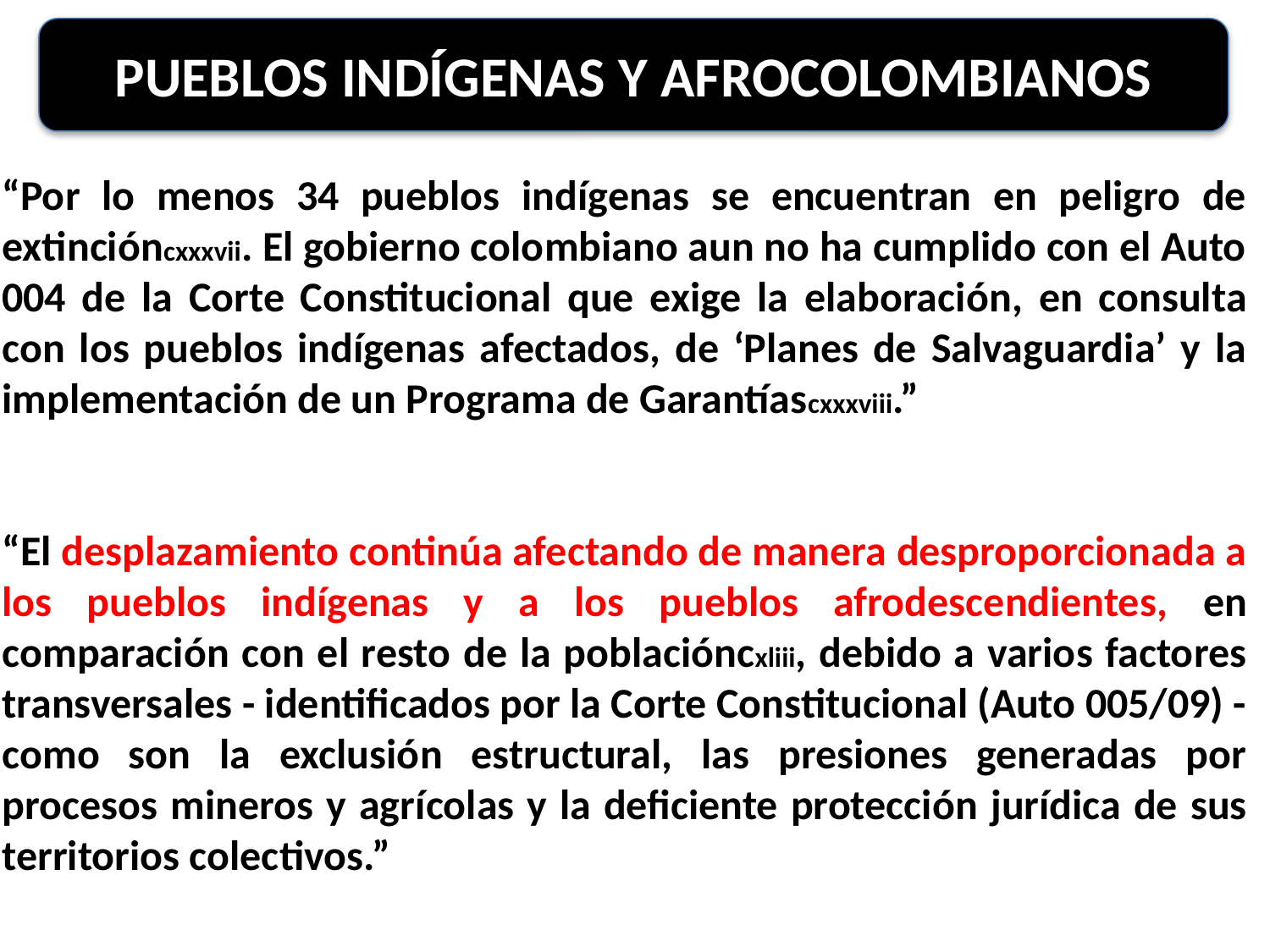

PUEBLOS INDÍGENAS Y AFROCOLOMBIANOS
“Por lo menos 34 pueblos indígenas se encuentran en peligro de extincióncxxxvii. El gobierno colombiano aun no ha cumplido con el Auto 004 de la Corte Constitucional que exige la elaboración, en consulta con los pueblos indígenas afectados, de ‘Planes de Salvaguardia’ y la implementación de un Programa de Garantíascxxxviii.”

“El desplazamiento continúa afectando de manera desproporcionada a los pueblos indígenas y a los pueblos afrodescendientes, en comparación con el resto de la poblacióncxliii, debido a varios factores transversales - identificados por la Corte Constitucional (Auto 005/09) - como son la exclusión estructural, las presiones generadas por procesos mineros y agrícolas y la deficiente protección jurídica de sus territorios colectivos.”